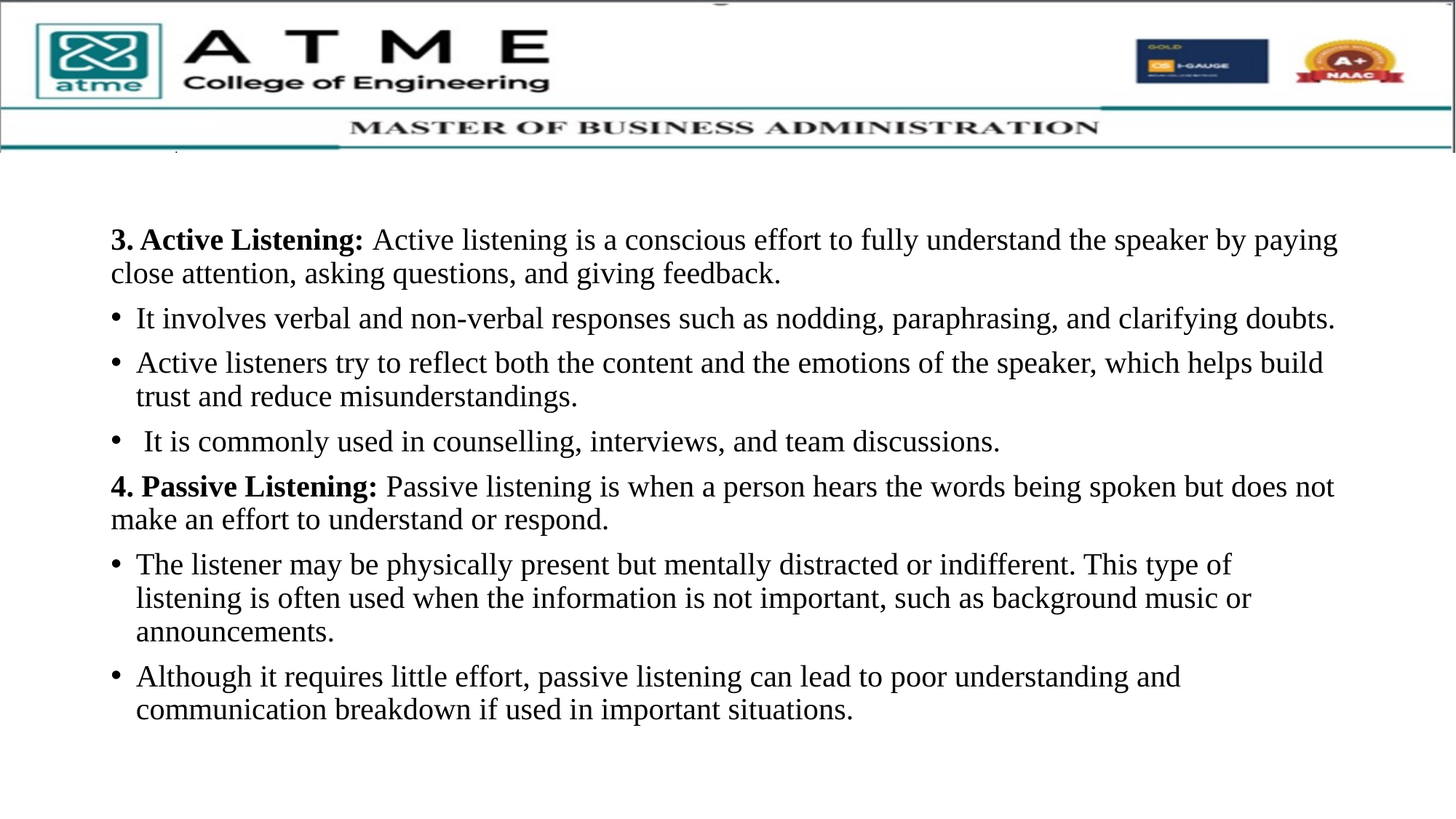

3. Active Listening: Active listening is a conscious effort to fully understand the speaker by paying close attention, asking questions, and giving feedback.
It involves verbal and non-verbal responses such as nodding, paraphrasing, and clarifying doubts.
Active listeners try to reflect both the content and the emotions of the speaker, which helps build trust and reduce misunderstandings.
 It is commonly used in counselling, interviews, and team discussions.
4. Passive Listening: Passive listening is when a person hears the words being spoken but does not make an effort to understand or respond.
The listener may be physically present but mentally distracted or indifferent. This type of listening is often used when the information is not important, such as background music or announcements.
Although it requires little effort, passive listening can lead to poor understanding and communication breakdown if used in important situations.